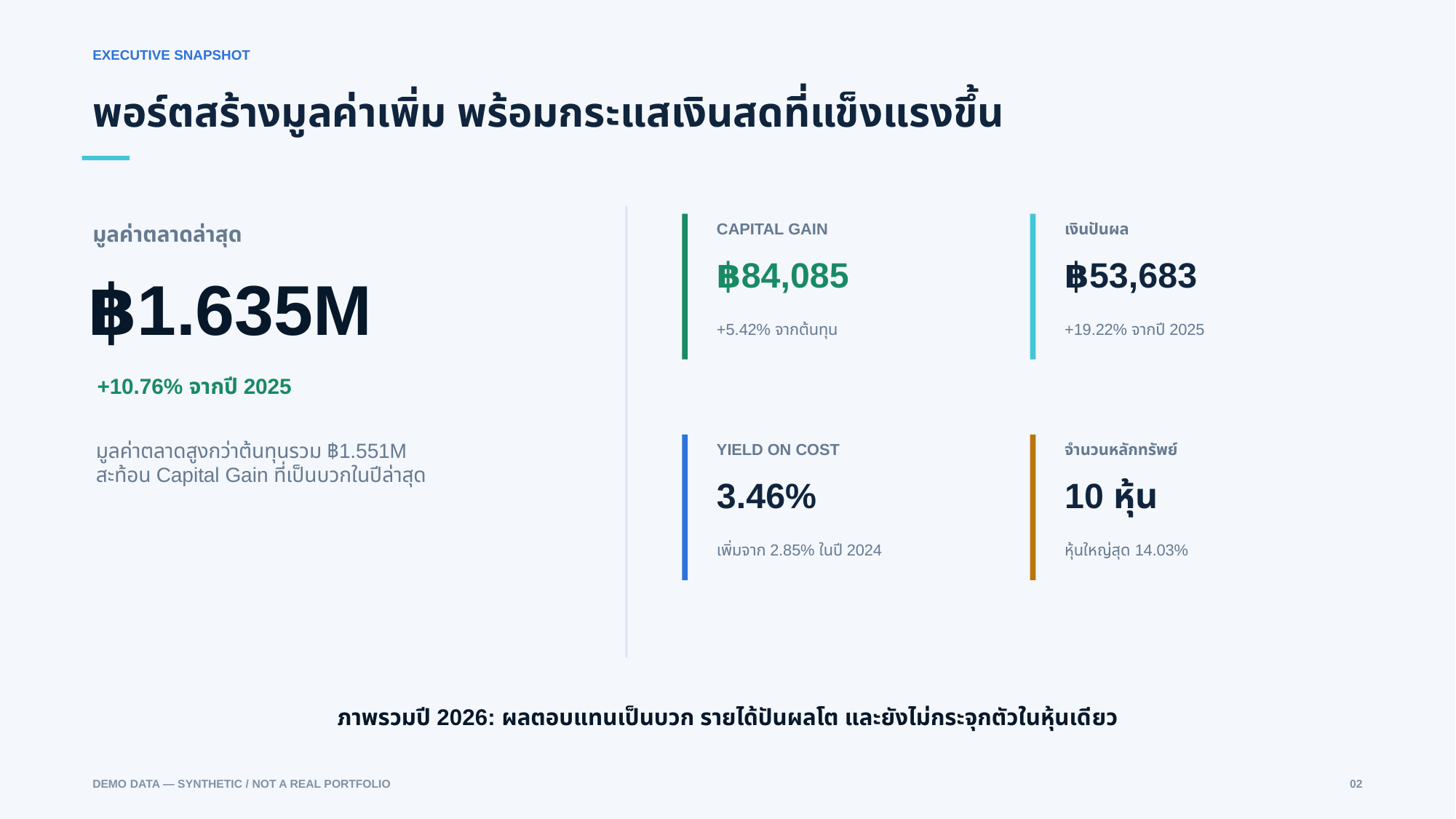

EXECUTIVE SNAPSHOT
พอร์ตสร้างมูลค่าเพิ่ม พร้อมกระแสเงินสดที่แข็งแรงขึ้น

มูลค่าตลาดล่าสุด

CAPITAL GAIN

เงินปันผล
฿84,085
฿53,683
฿1.635M
+5.42% จากต้นทุน
+19.22% จากปี 2025
+10.76% จากปี 2025
มูลค่าตลาดสูงกว่าต้นทุนรวม ฿1.551M
สะท้อน Capital Gain ที่เป็นบวกในปีล่าสุด

YIELD ON COST

จำนวนหลักทรัพย์
3.46%
10 หุ้น
เพิ่มจาก 2.85% ในปี 2024
หุ้นใหญ่สุด 14.03%
ภาพรวมปี 2026: ผลตอบแทนเป็นบวก รายได้ปันผลโต และยังไม่กระจุกตัวในหุ้นเดียว
DEMO DATA — SYNTHETIC / NOT A REAL PORTFOLIO
02